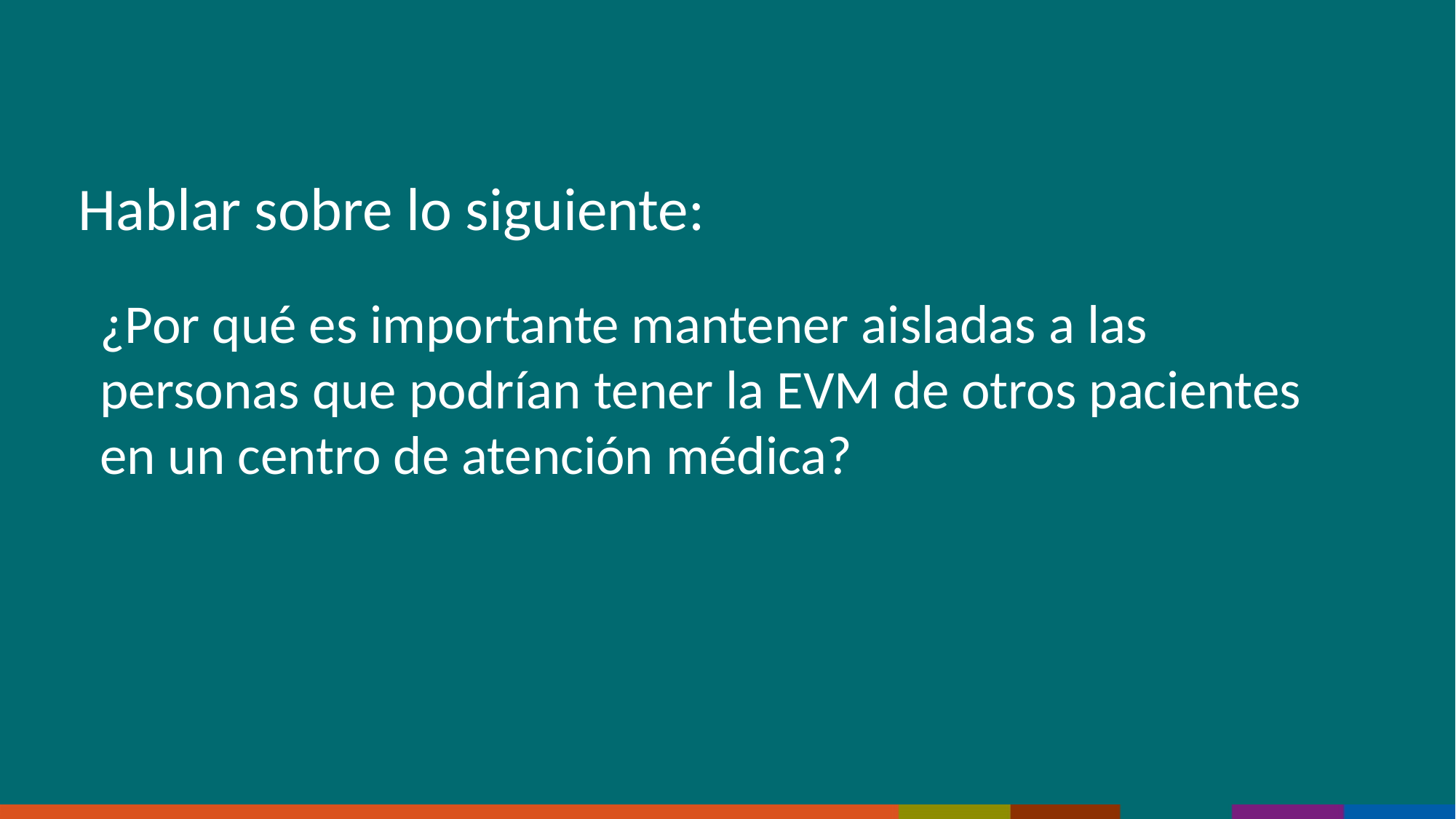

Hablar sobre lo siguiente:
¿Por qué es importante mantener aisladas a las personas que podrían tener la EVM de otros pacientes en un centro de atención médica?